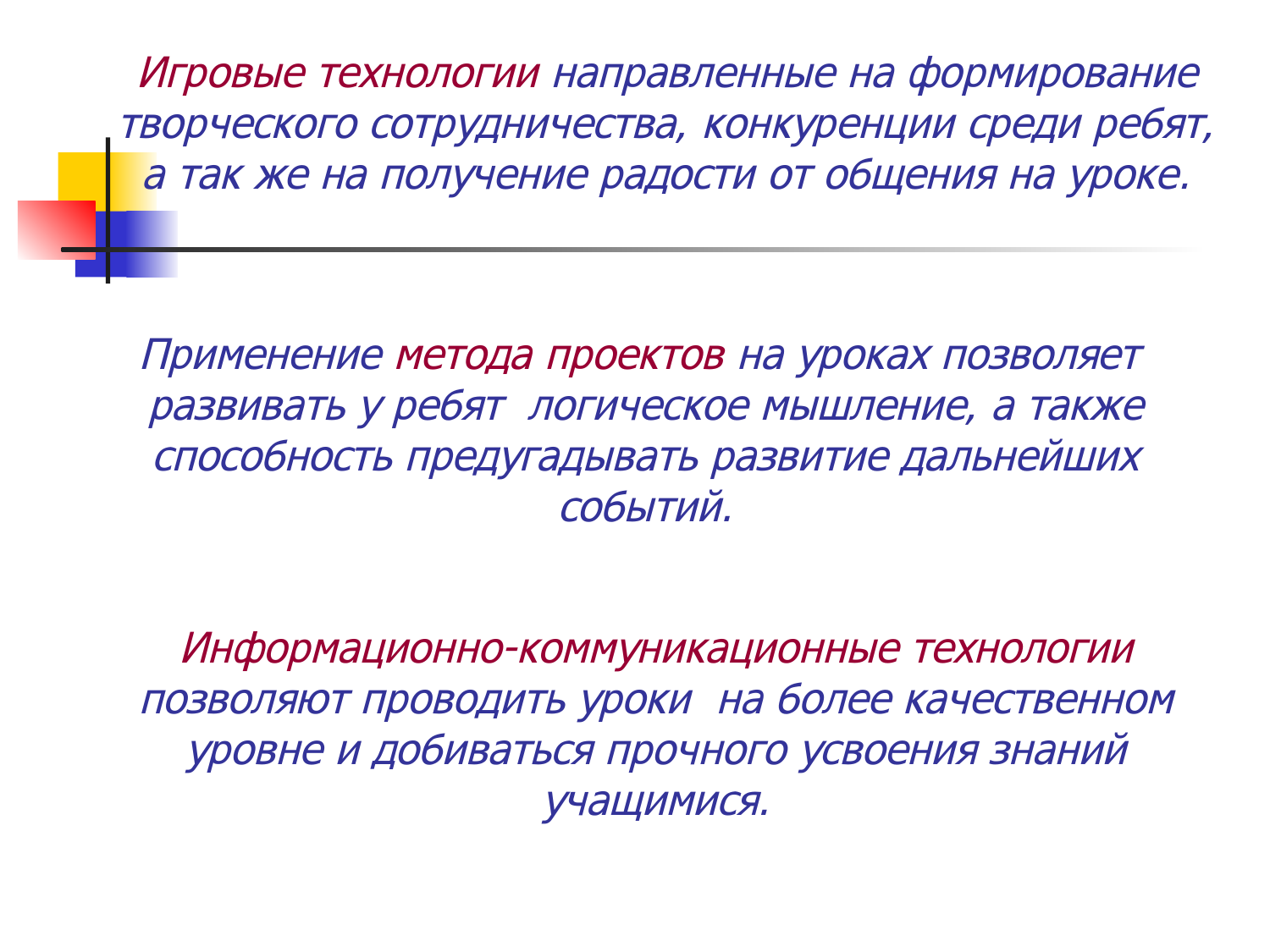

Игровые технологии направленные на формирование творческого сотрудничества, конкуренции среди ребят, а так же на получение радости от общения на уроке.

Применение метода проектов на уроках позволяет  развивать у ребят  логическое мышление, а также способность предугадывать развитие дальнейших событий.
Информационно-коммуникационные технологии позволяют проводить уроки  на более качественном уровне и добиваться прочного усвоения знаний учащимися.